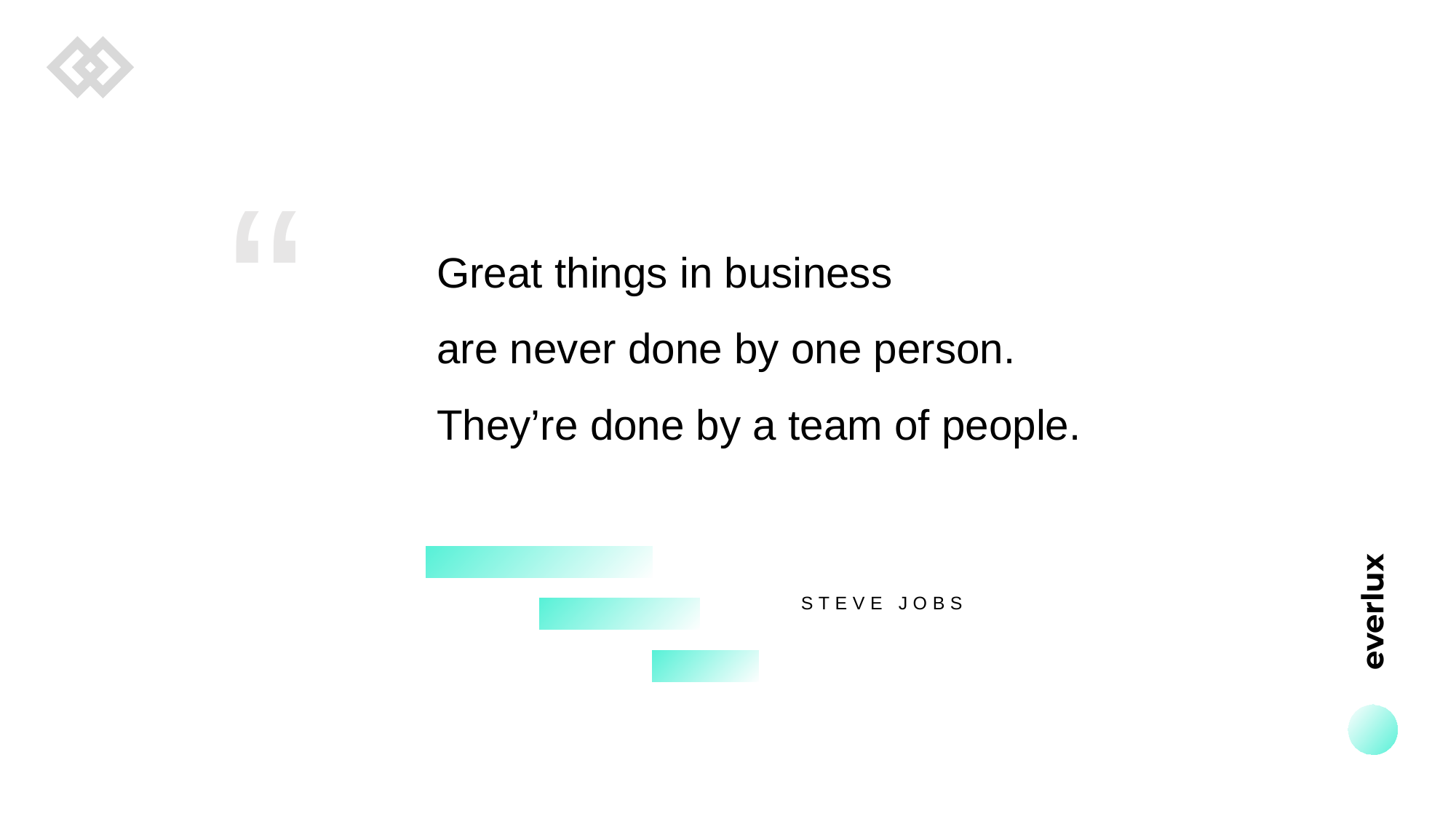

“
Great things in business
are never done by one person.
They’re done by a team of people.

everlux

STEVE JOBS